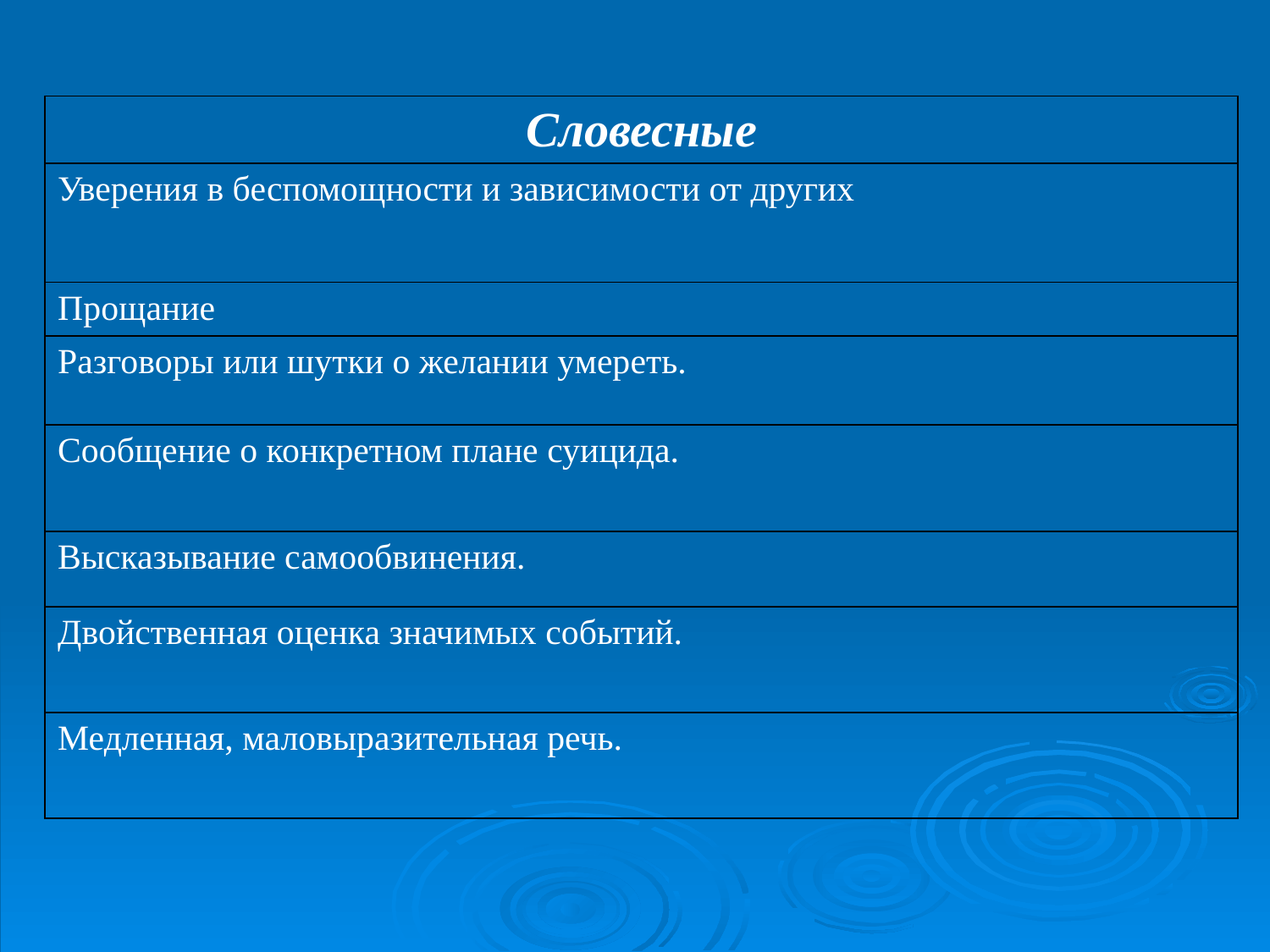

| Словесные |
| --- |
| Уверения в беспомощности и зависимости от других |
| Прощание |
| Разговоры или шутки о желании умереть. |
| Сообщение о конкретном плане суицида. |
| Высказывание самообвинения. |
| Двойственная оценка значимых событий. |
| Медленная, маловыразительная речь. |